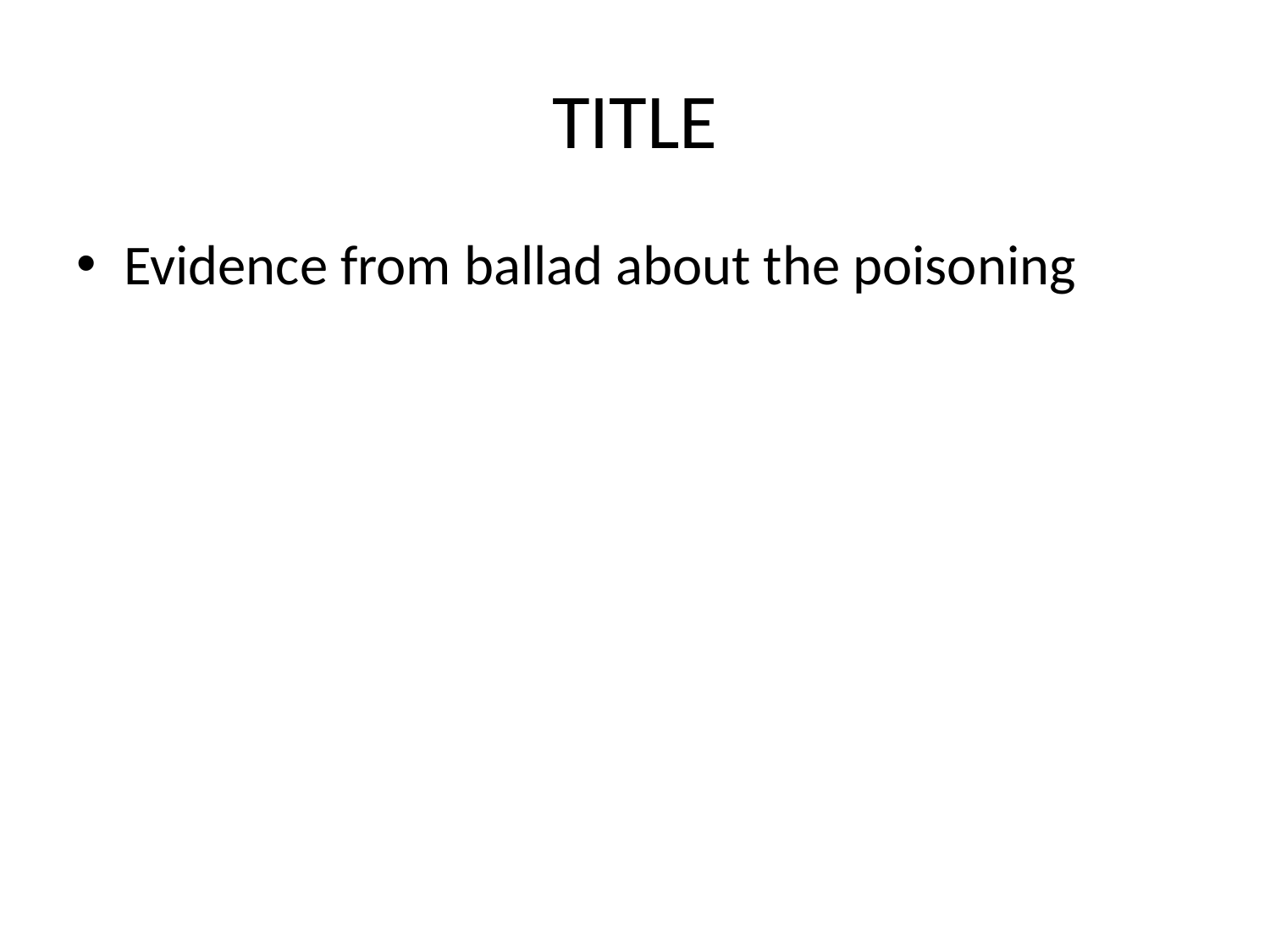

# TITLE
Evidence from ballad about the poisoning